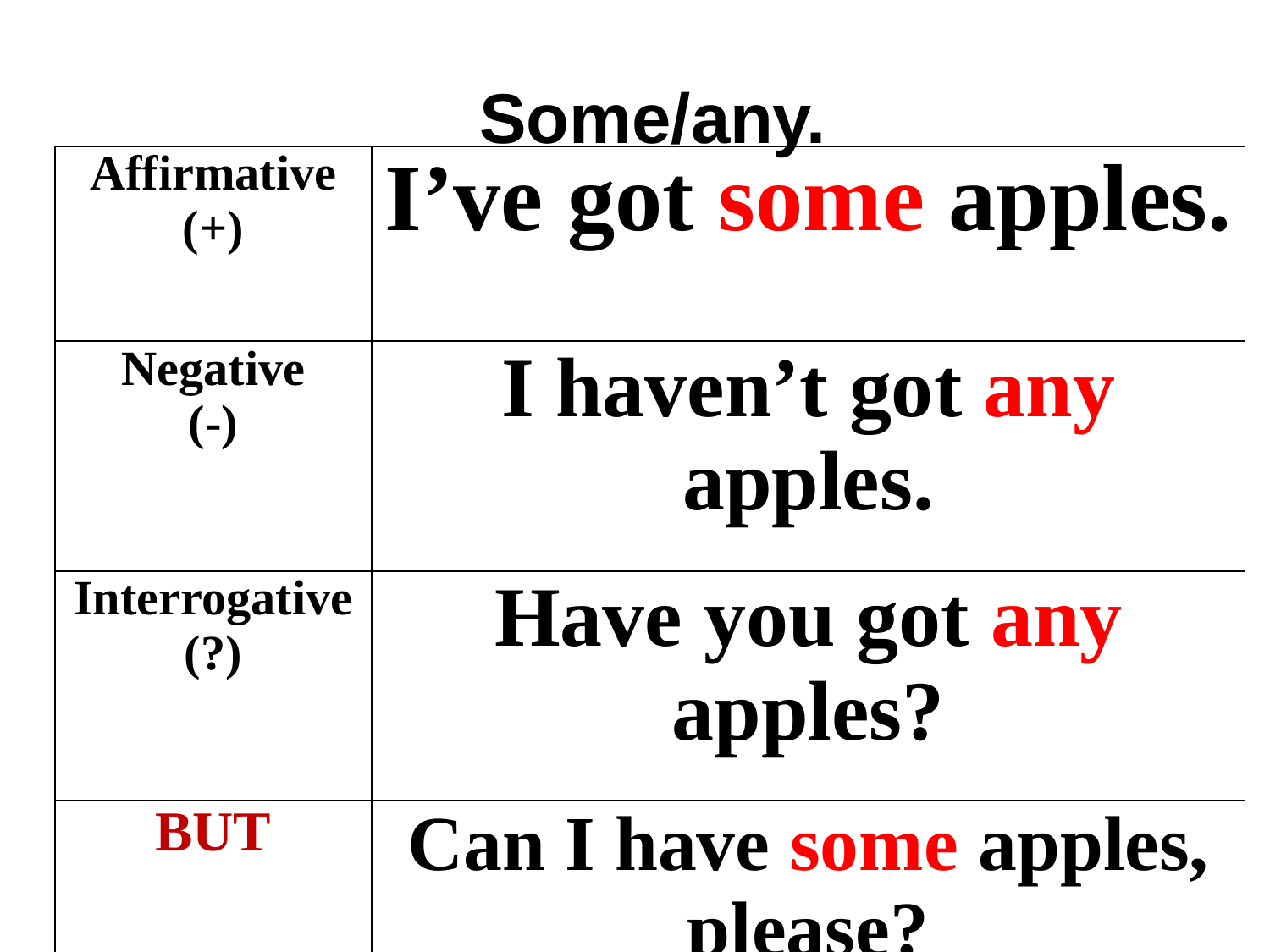

Some/any.

| Affirmative (+) | I’ve got some apples. |
| --- | --- |
| Negative (-) | I haven’t got any apples. |
| Interrogative (?) | Have you got any apples? |
| BUT | Can I have some apples, please? |